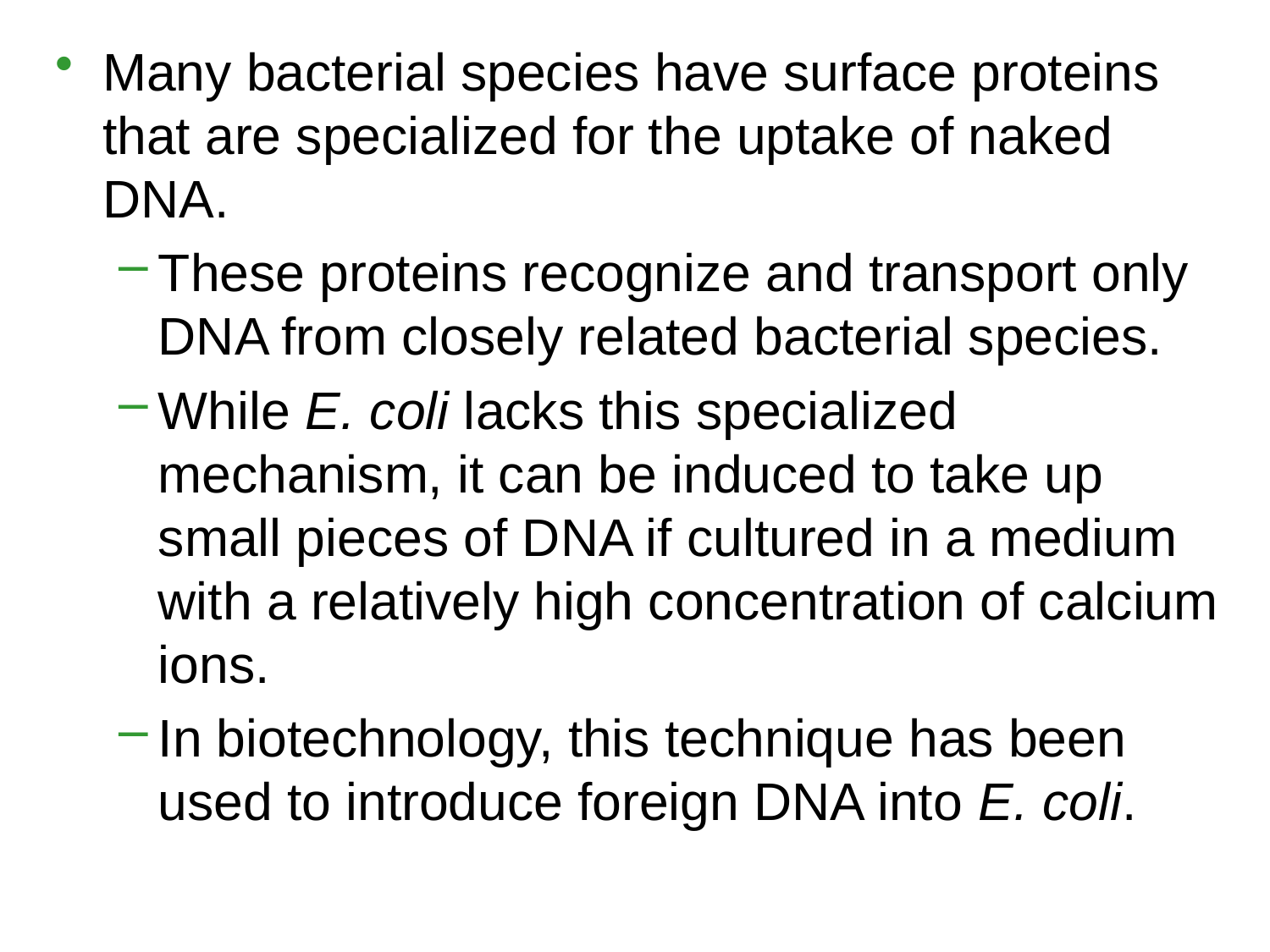

Many bacterial species have surface proteins that are specialized for the uptake of naked DNA.
These proteins recognize and transport only DNA from closely related bacterial species.
While E. coli lacks this specialized mechanism, it can be induced to take up small pieces of DNA if cultured in a medium with a relatively high concentration of calcium ions.
In biotechnology, this technique has been used to introduce foreign DNA into E. coli.